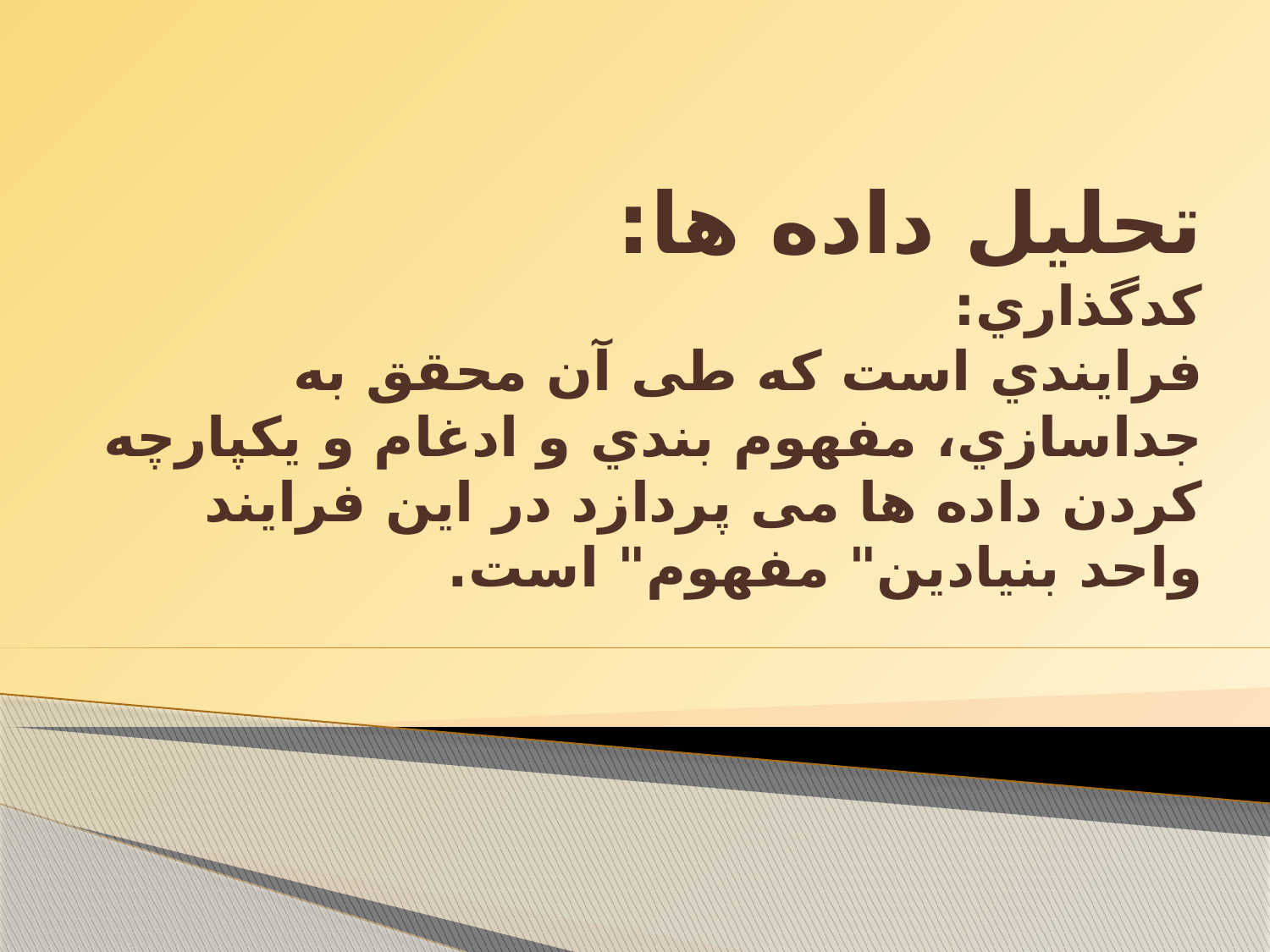

# تحلیل داده ها: ‌کدگذاري: فرایندي است که طی آن محقق به جداسازي، مفهوم بندي و ادغام و یکپارچه کردن داده ها می پردازد در این فرایند واحد بنیادین" مفهوم" است.